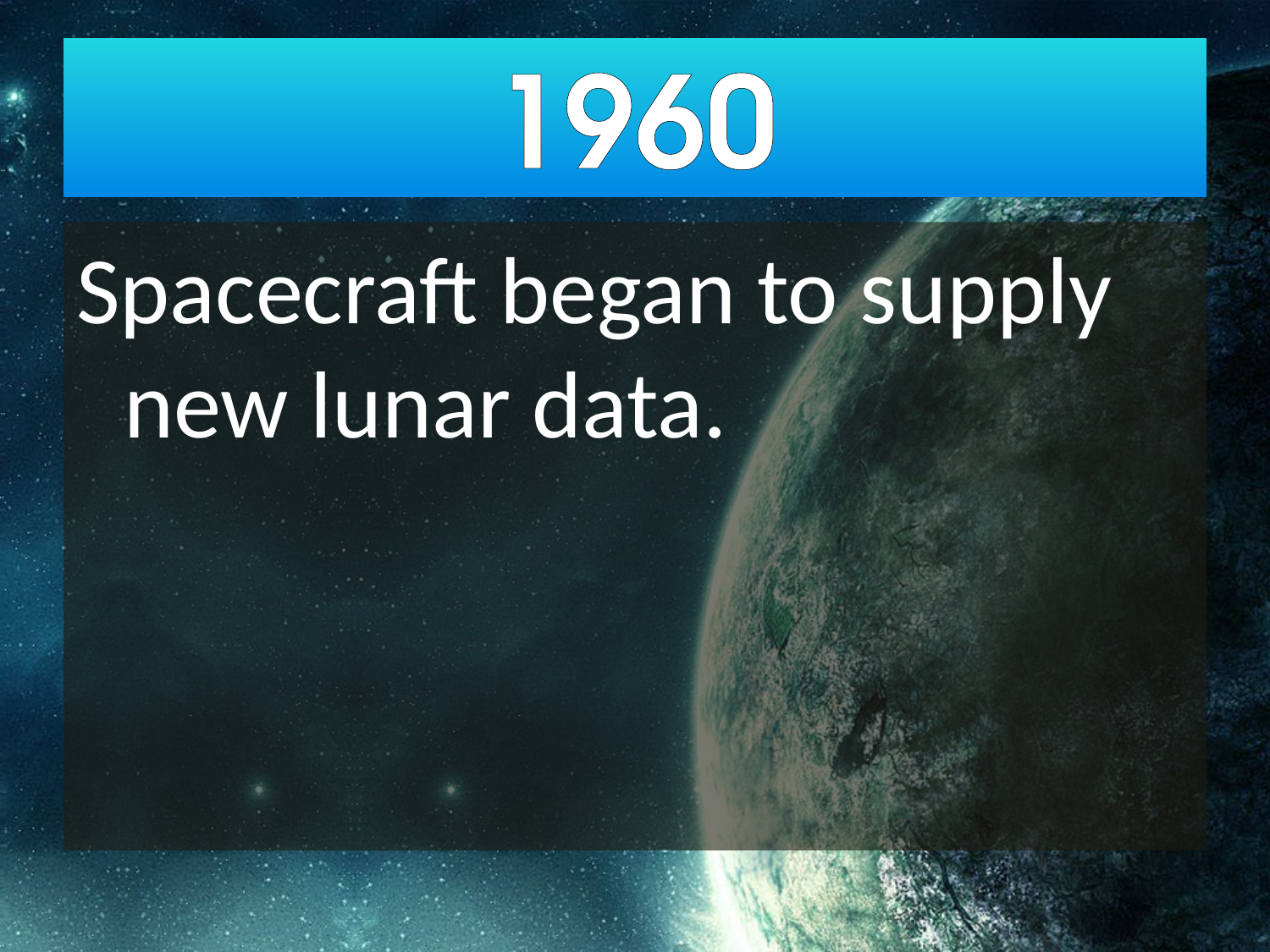

# 1960
Spacecraft began to supply new lunar data.